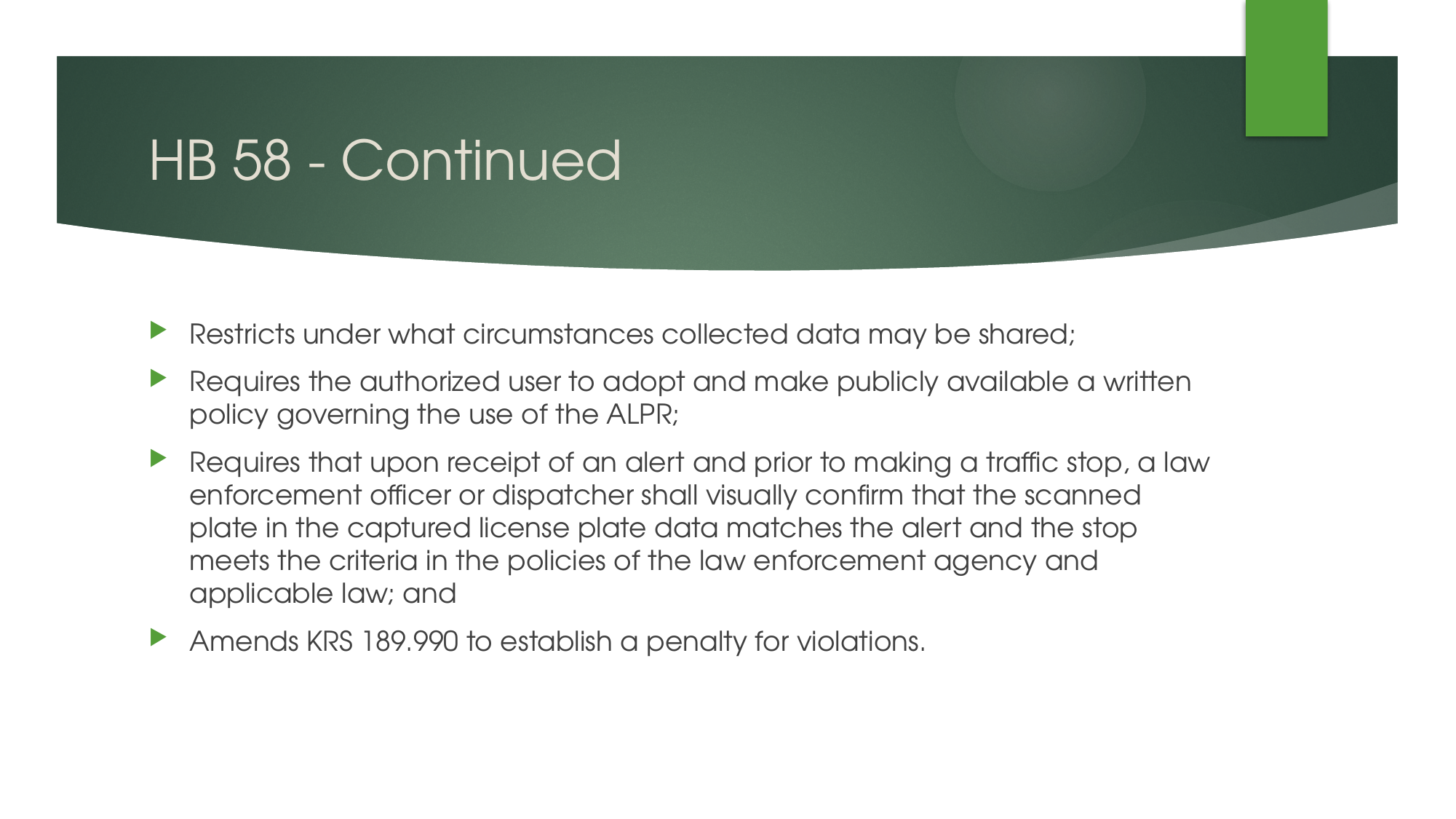

# HB 58 - Continued
Restricts under what circumstances collected data may be shared;
Requires the authorized user to adopt and make publicly available a written policy governing the use of the ALPR;
Requires that upon receipt of an alert and prior to making a traffic stop, a law enforcement officer or dispatcher shall visually confirm that the scanned plate in the captured license plate data matches the alert and the stop meets the criteria in the policies of the law enforcement agency and applicable law; and
Amends KRS 189.990 to establish a penalty for violations.